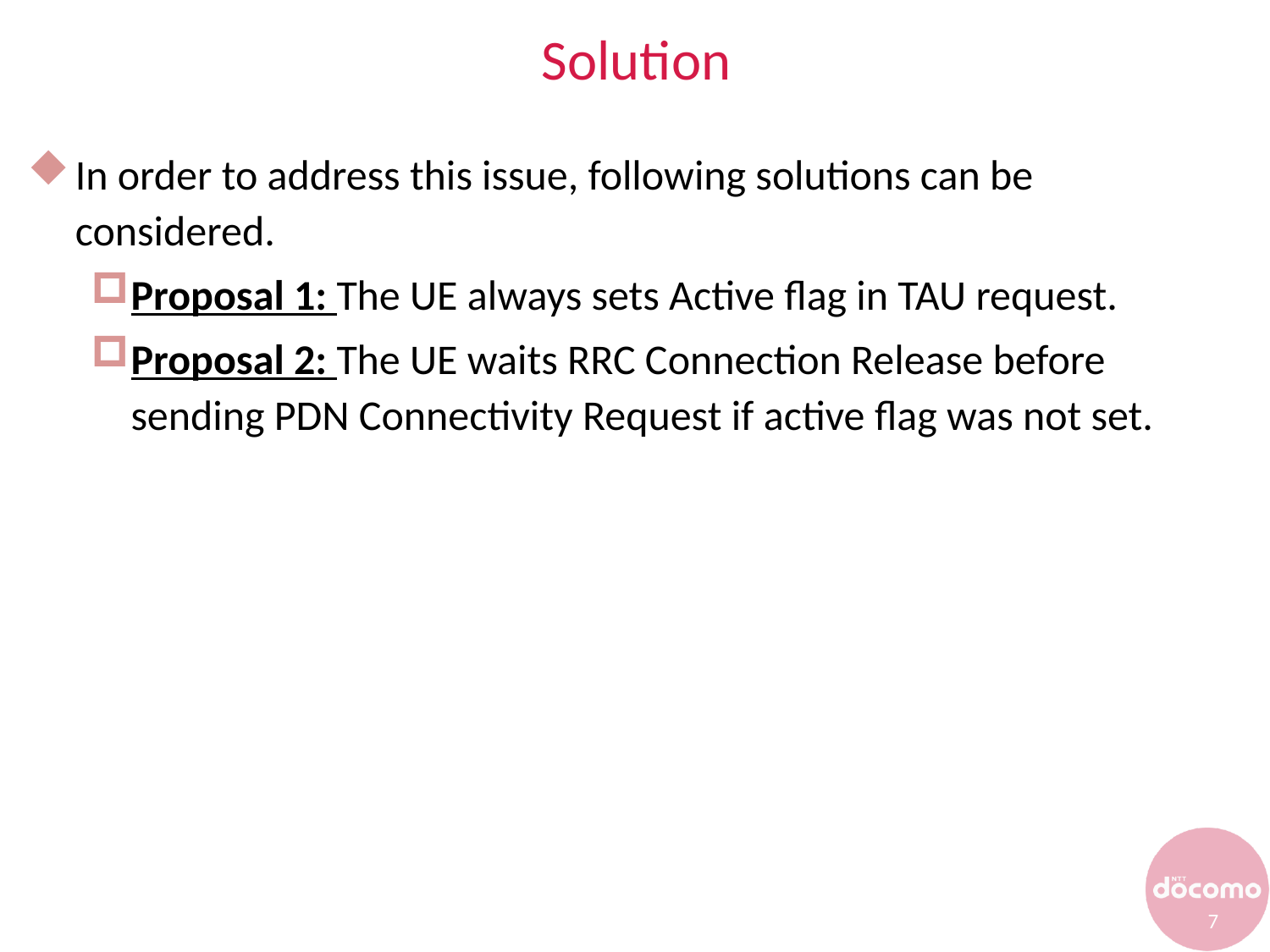

# Solution
In order to address this issue, following solutions can be considered.
Proposal 1: The UE always sets Active flag in TAU request.
Proposal 2: The UE waits RRC Connection Release before sending PDN Connectivity Request if active flag was not set.

7